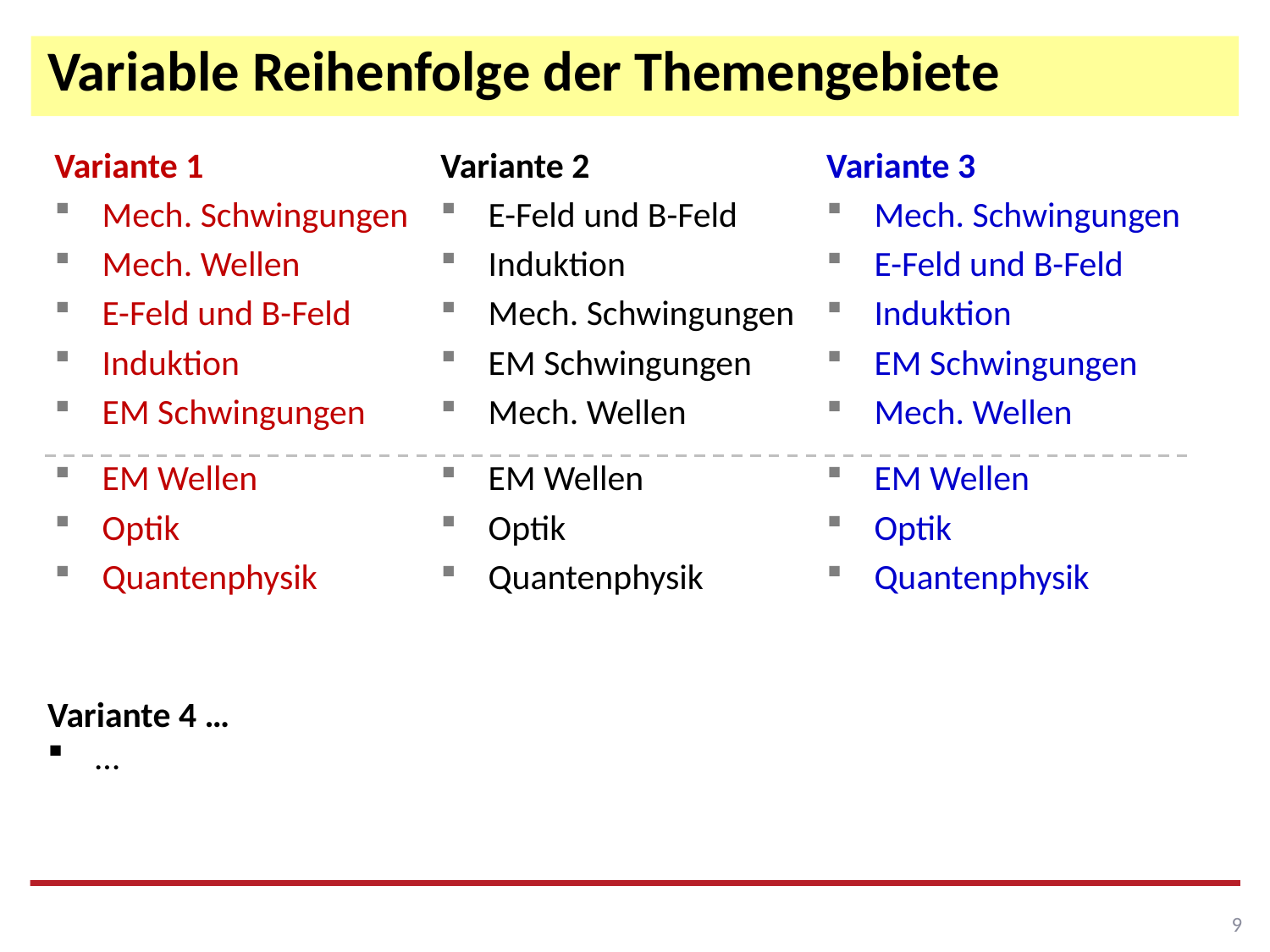

# Variable Reihenfolge der Themengebiete
Variante 1
Mech. Schwingungen
Mech. Wellen
E-Feld und B-Feld
Induktion
EM Schwingungen
EM Wellen
Optik
Quantenphysik

Variante 2
E-Feld und B-Feld
Induktion
Mech. Schwingungen
EM Schwingungen
Mech. Wellen
EM Wellen
Optik
Quantenphysik

Variante 3
Mech. Schwingungen
E-Feld und B-Feld
Induktion
EM Schwingungen
Mech. Wellen
EM Wellen
Optik
Quantenphysik

Variante 4 …
…

9